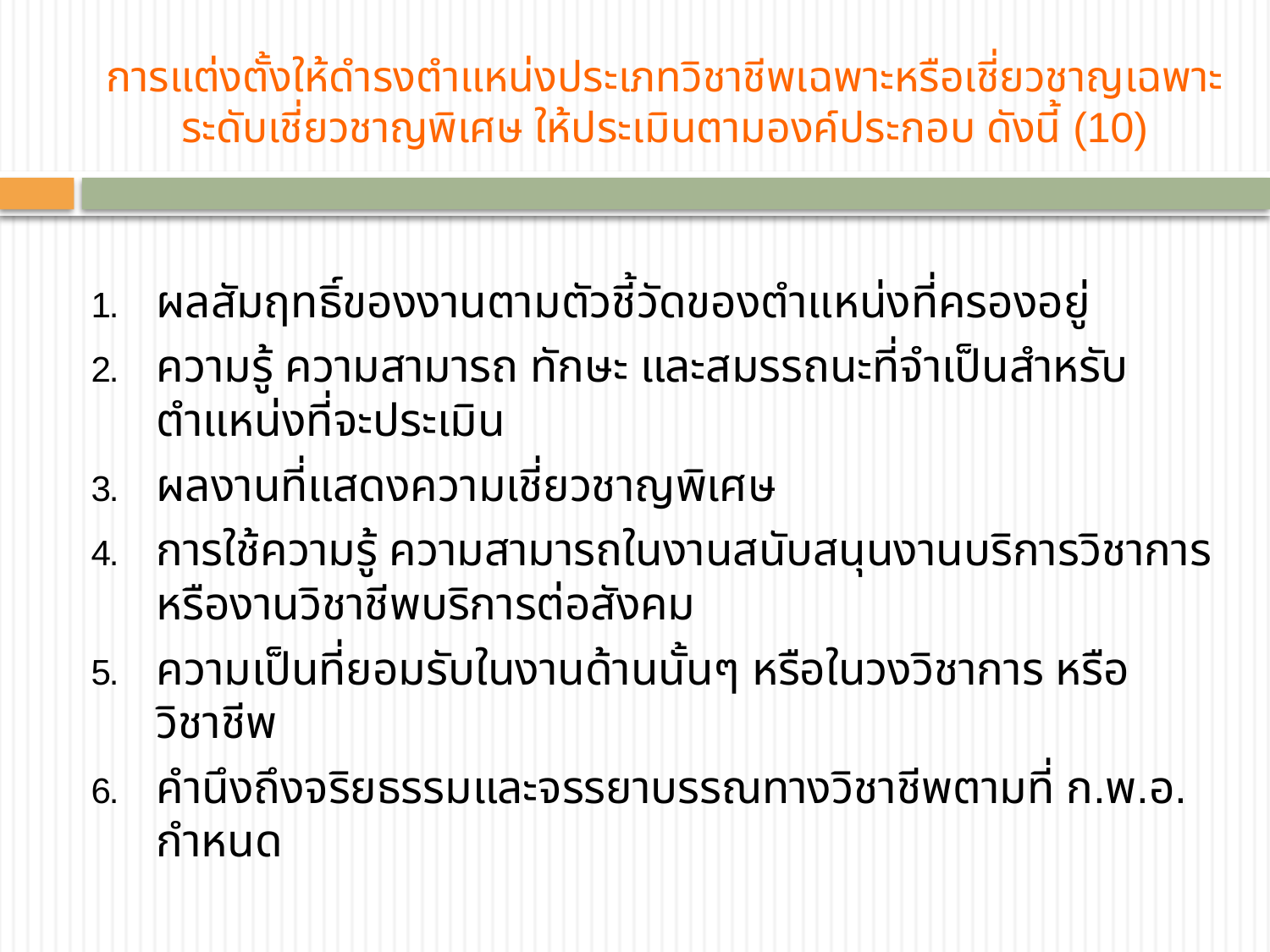

# การแต่งตั้งให้ดำรงตำแหน่งประเภทวิชาชีพเฉพาะหรือเชี่ยวชาญเฉพาะ ระดับเชี่ยวชาญพิเศษ ให้ประเมินตามองค์ประกอบ ดังนี้ (10)
ผลสัมฤทธิ์ของงานตามตัวชี้วัดของตำแหน่งที่ครองอยู่
ความรู้ ความสามารถ ทักษะ และสมรรถนะที่จำเป็นสำหรับตำแหน่งที่จะประเมิน
ผลงานที่แสดงความเชี่ยวชาญพิเศษ
การใช้ความรู้ ความสามารถในงานสนับสนุนงานบริการวิชาการ หรืองานวิชาชีพบริการต่อสังคม
ความเป็นที่ยอมรับในงานด้านนั้นๆ หรือในวงวิชาการ หรือวิชาชีพ
คำนึงถึงจริยธรรมและจรรยาบรรณทางวิชาชีพตามที่ ก.พ.อ. กำหนด